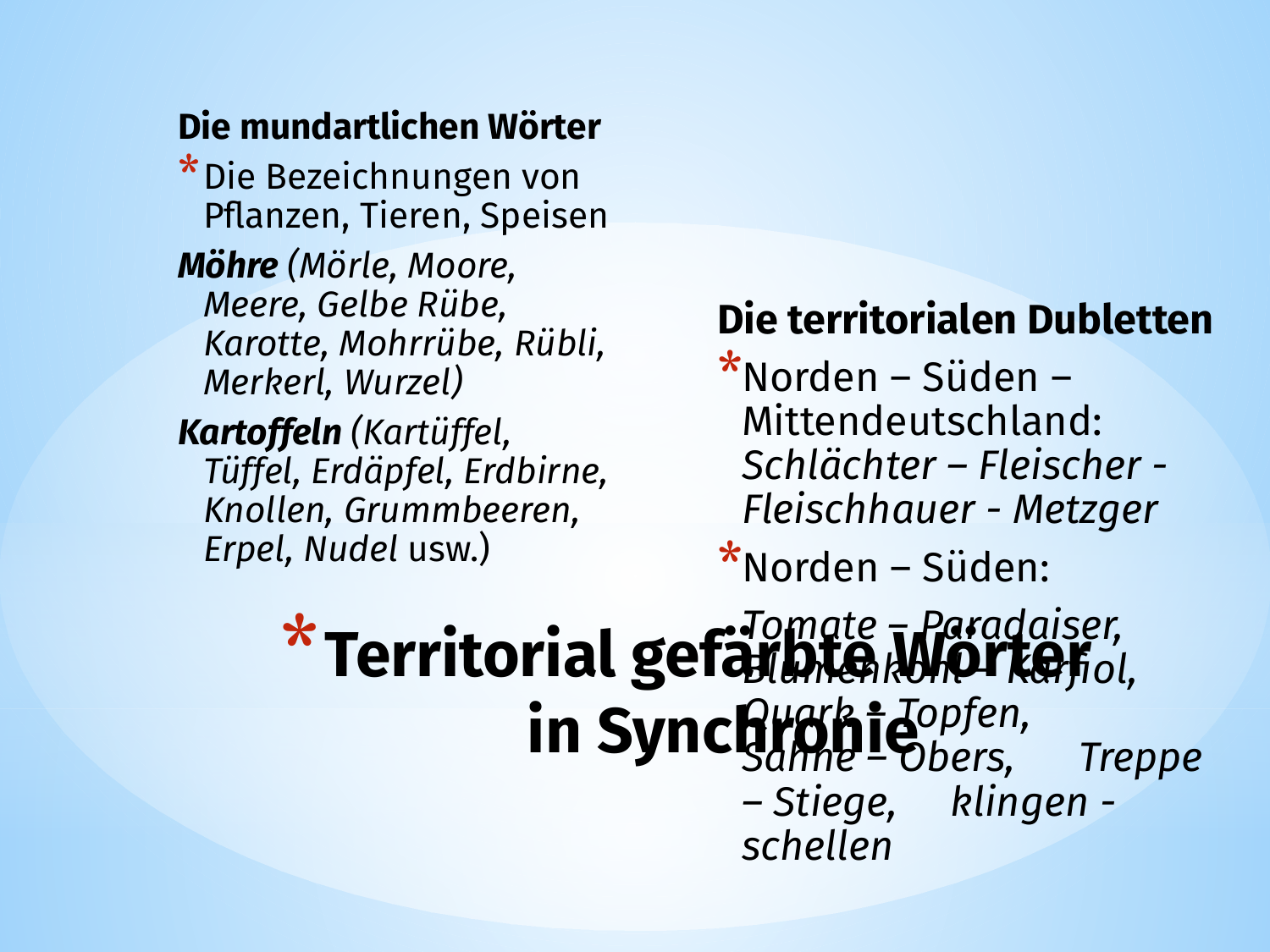

Die mundartlichen Wörter
Die Bezeichnungen von Pflanzen, Tieren, Speisen
Möhre (Mörle, Moore, Meere, Gelbe Rübe, Karotte, Mohrrübe, Rübli, Merkerl, Wurzel)
Kartoffeln (Kartüffel, Tüffel, Erdäpfel, Erdbirne, Knollen, Grummbeeren, Erpel, Nudel usw.)

Die territorialen Dubletten
Norden – Süden – Mittendeutschland: Schlächter – Fleischer -  Fleischhauer - Metzger
Norden – Süden:
	Tomate – Paradaiser, Blumenkohl – Karfiol, Quark – Topfen,       Sahne – Obers,      Treppe – Stiege,     klingen - schellen
# Territorial gefärbte Wörter in Synchronie